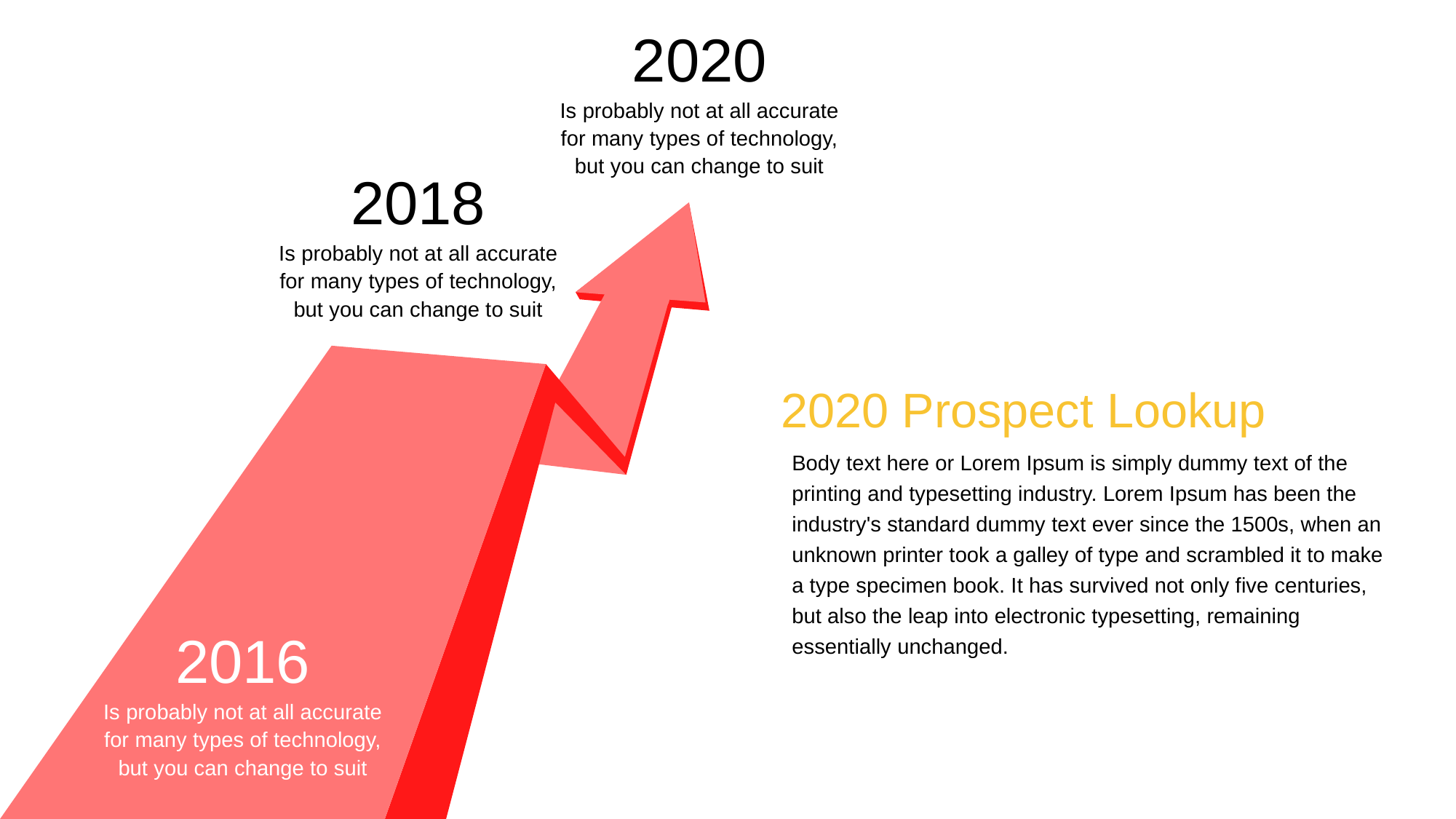

2020
Is probably not at all accurate for many types of technology, but you can change to suit
2018
Is probably not at all accurate for many types of technology, but you can change to suit

2020 Prospect Lookup
Body text here or Lorem Ipsum is simply dummy text of the printing and typesetting industry. Lorem Ipsum has been the industry's standard dummy text ever since the 1500s, when an unknown printer took a galley of type and scrambled it to make a type specimen book. It has survived not only five centuries, but also the leap into electronic typesetting, remaining essentially unchanged.

2016
Is probably not at all accurate for many types of technology, but you can change to suit